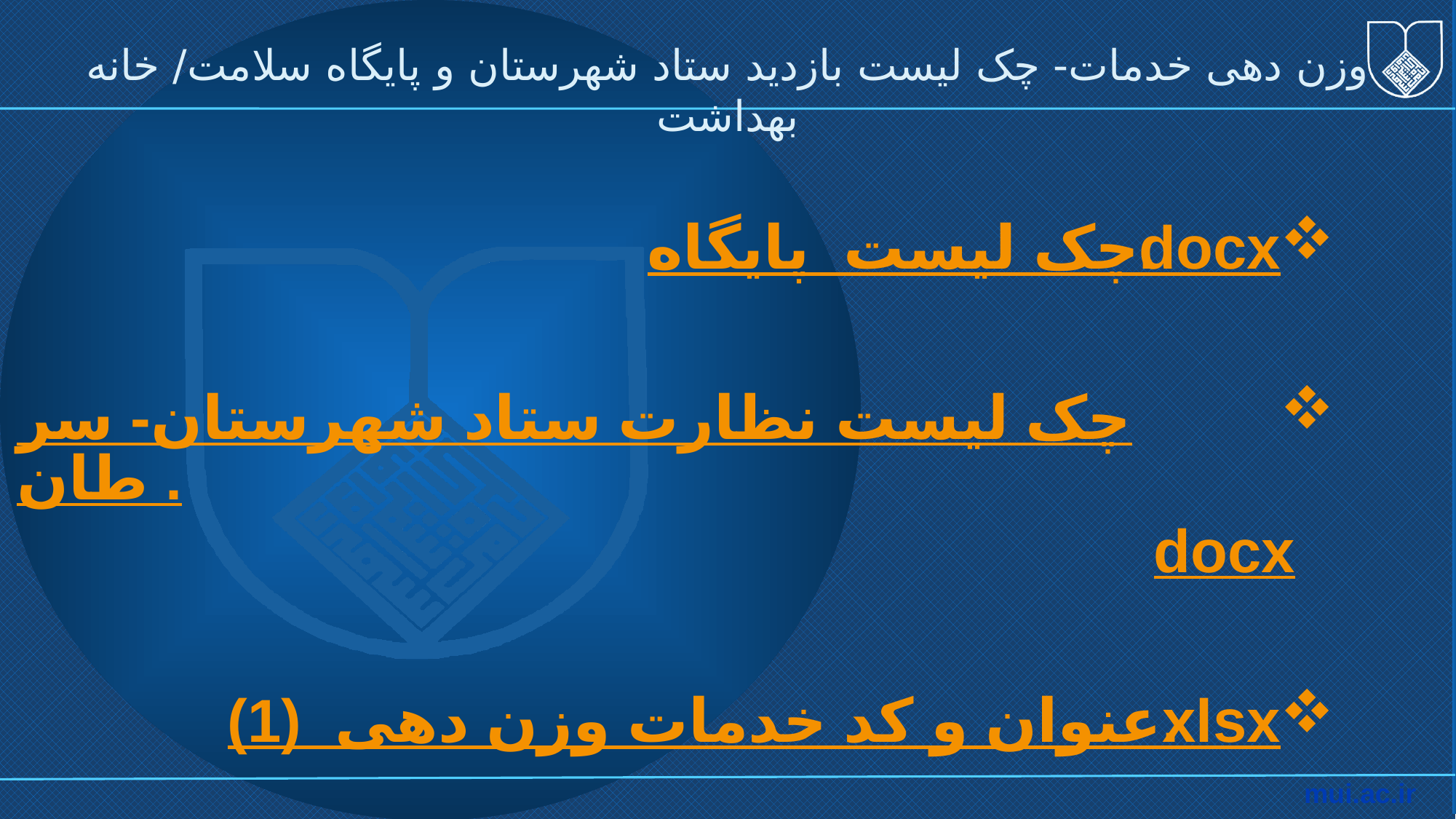

# وزن دهی خدمات- چک لیست بازدید ستاد شهرستان و پایگاه سلامت/ خانه بهداشت

چک لیست پایگاه.docx

چک لیست نظارت ستاد شهرستان- سرطان.docx

عنوان و کد خدمات وزن دهی (1).xlsx